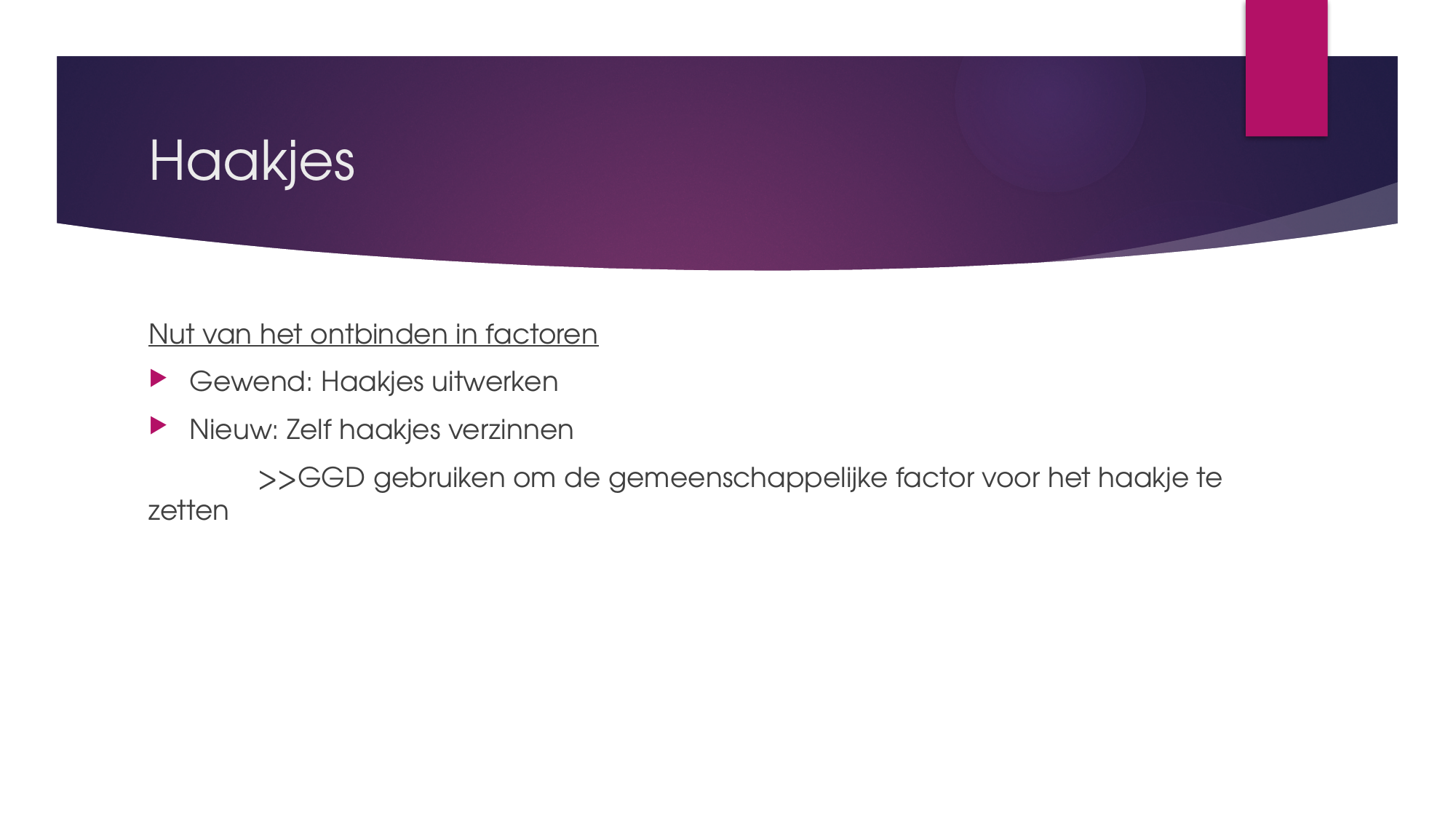

# Haakjes
Nut van het ontbinden in factoren
Gewend: Haakjes uitwerken
Nieuw: Zelf haakjes verzinnen
	>>GGD gebruiken om de gemeenschappelijke factor voor het haakje te zetten